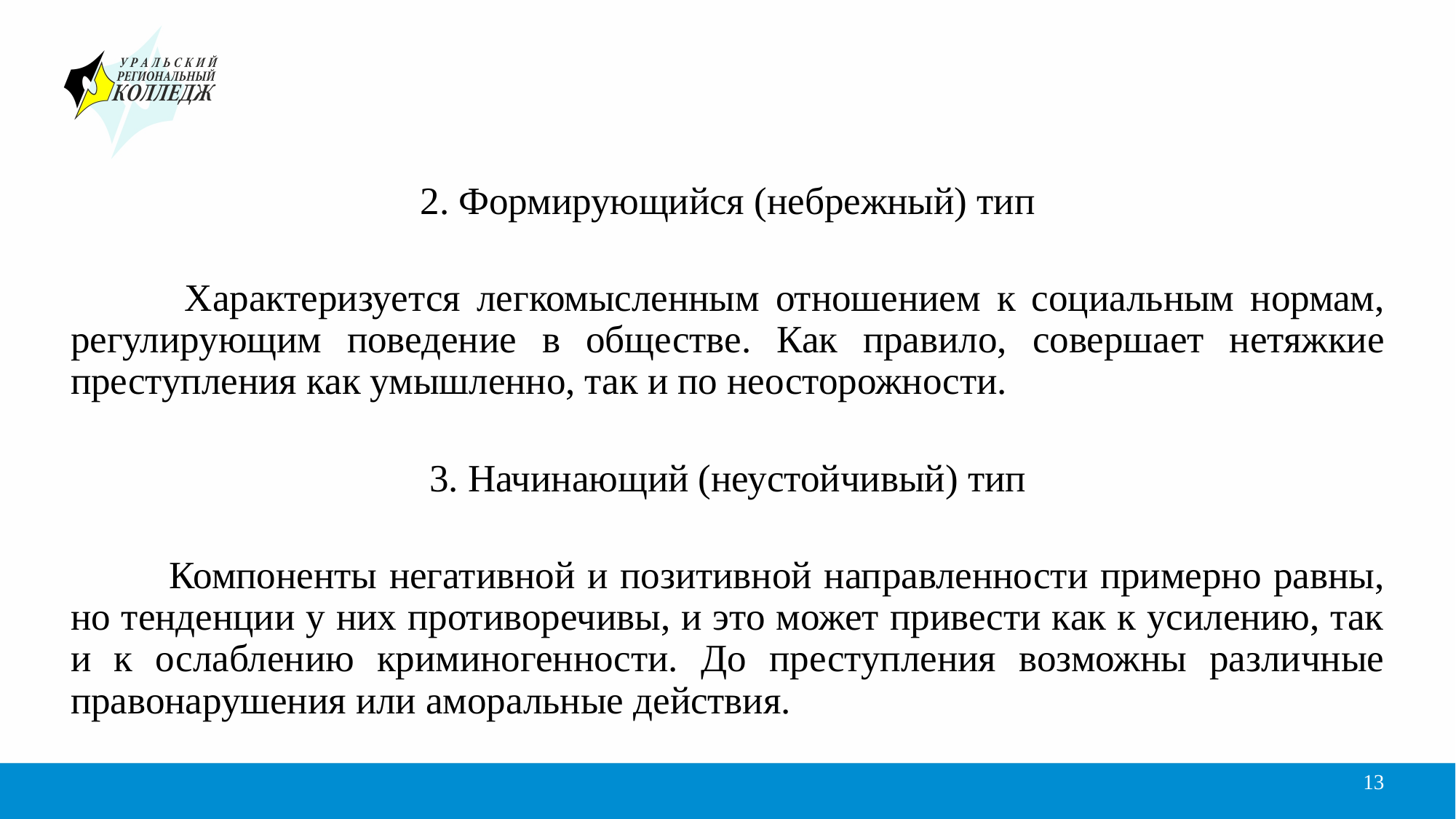

#
2. Формирующийся (небрежный) тип
       Характеризуется легкомысленным отношением к социальным нормам, регулирующим поведение в обществе. Как правило, совершает нетяжкие
преступления как умышленно, так и по неосторожности.
3. Начинающий (неустойчивый) тип
        Компоненты негативной и позитивной направленности примерно равны, но тенденции у них противоречивы, и это может привести как к усилению, так и к ослаблению криминогенности. До преступления возможны различные
правонарушения или аморальные действия.
13